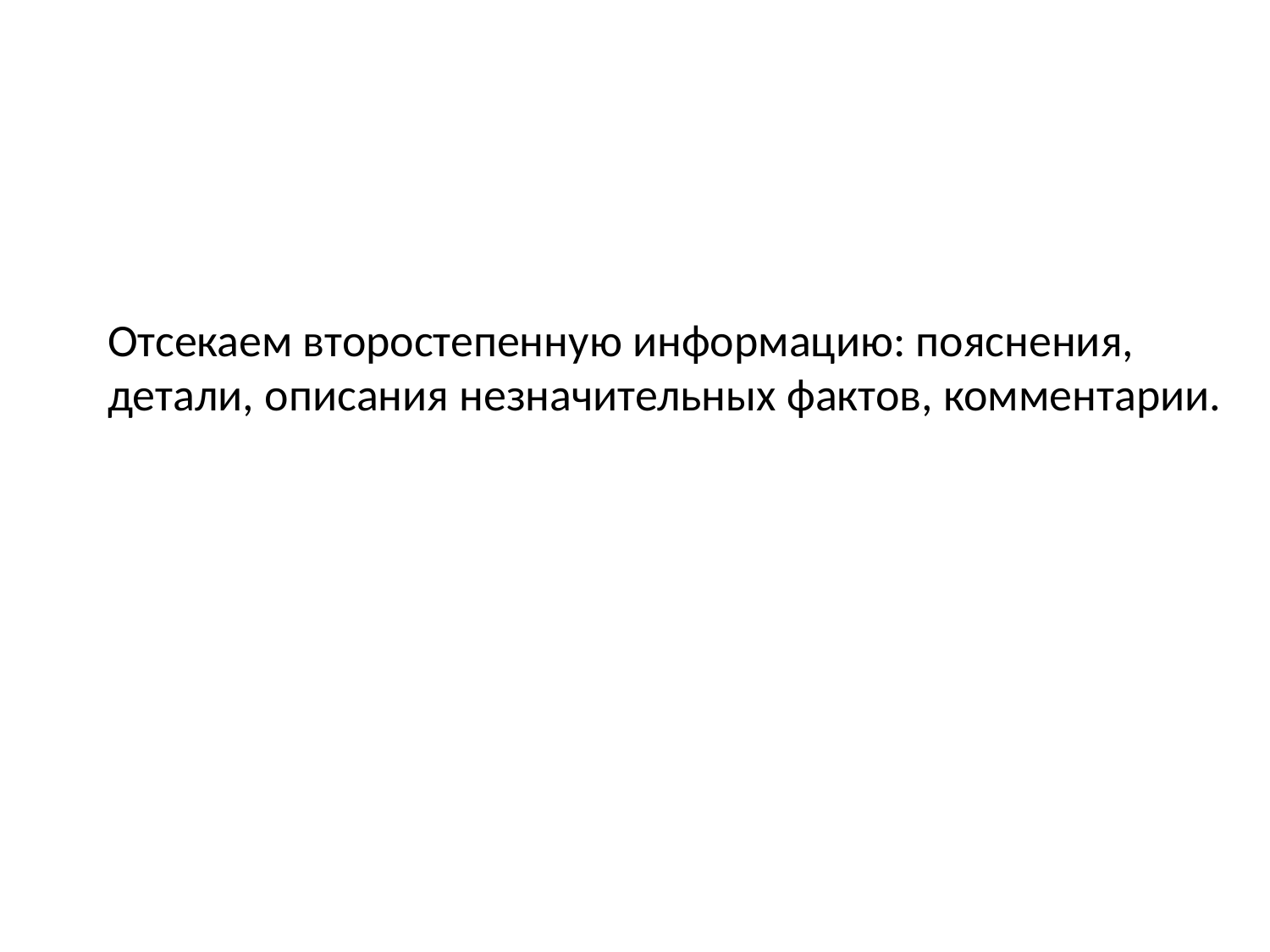

# Отсекаем второстепенную информацию: пояснения, детали, описания незначительных фактов, комментарии.